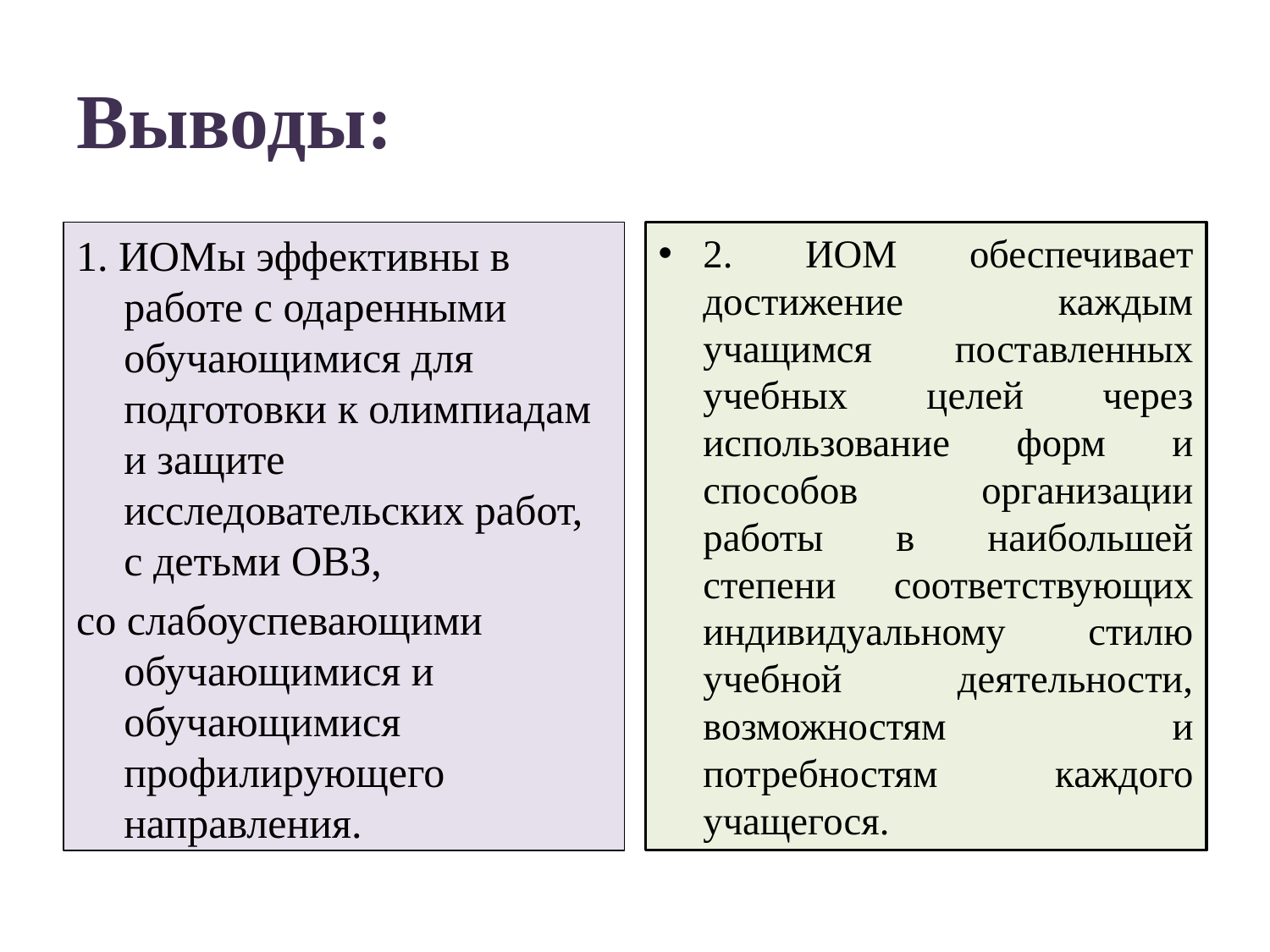

# Выводы:
1. ИОМы эффективны в работе с одаренными обучающимися для подготовки к олимпиадам и защите исследовательских работ, с детьми ОВЗ,
со слабоуспевающими обучающимися и обучающимися профилирующего направления.
2. ИОМ обеспечивает достижение каждым учащимся поставленных учебных целей через использование форм и способов организации работы в наибольшей степени соответствующих индивидуальному стилю учебной деятельности, возможностям и потребностям каждого учащегося.